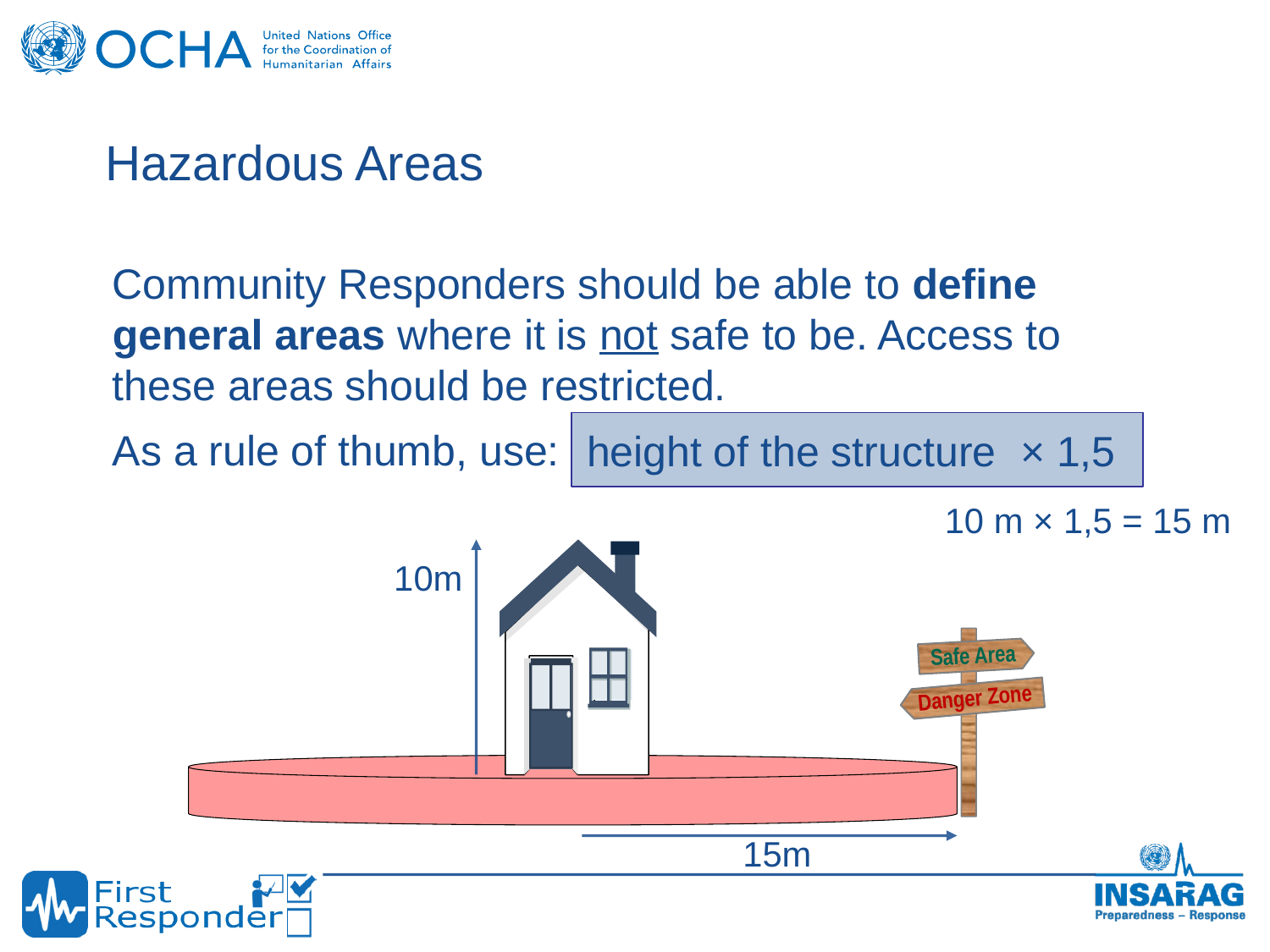

Hazardous Areas
Community Responders should be able to define general areas where it is not safe to be. Access to these areas should be restricted.
As a rule of thumb, use:
height of the structure  × 1,5
10 m × 1,5 = 15 m

10m
Safe Area
Danger Zone

15m